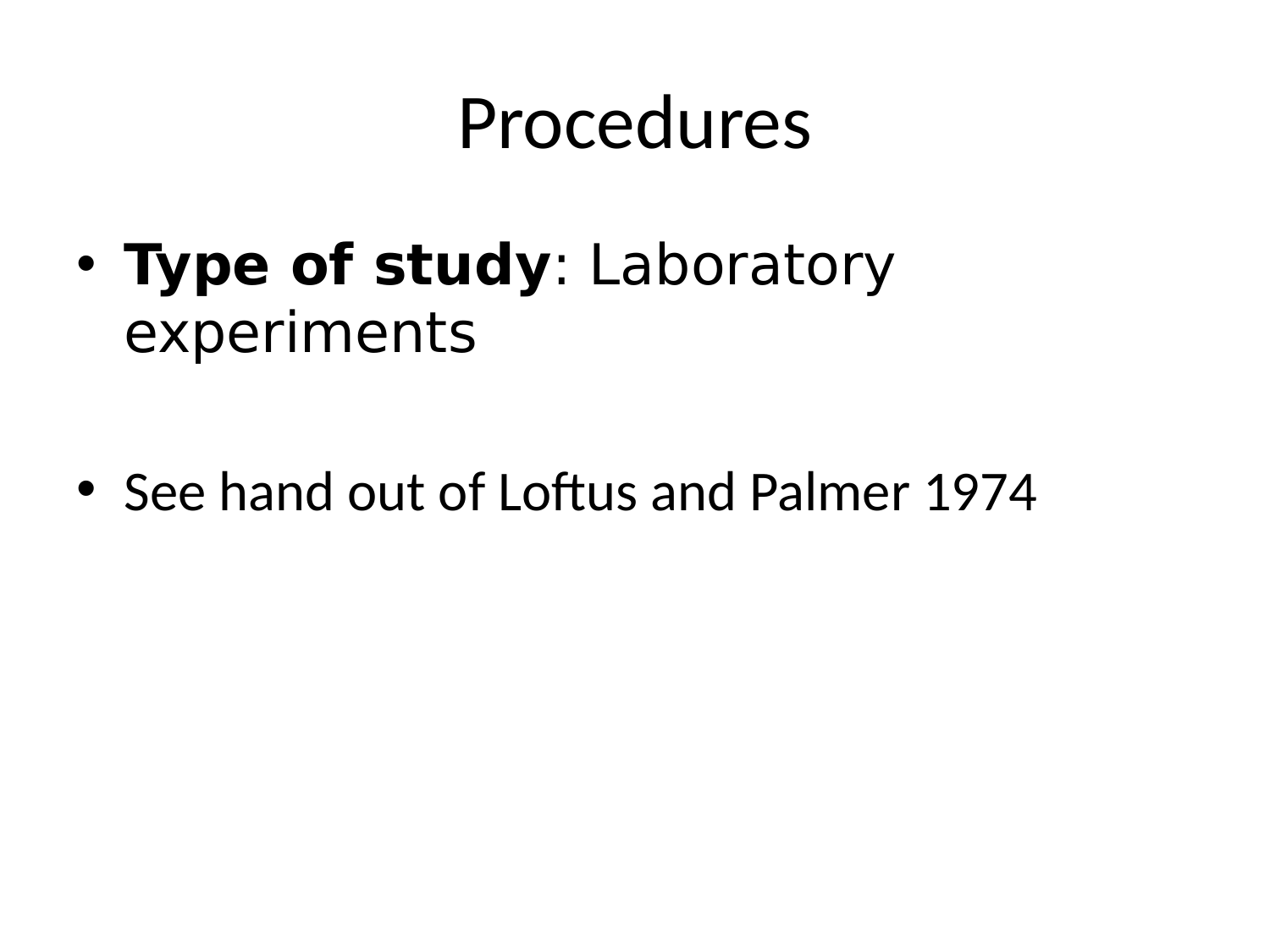

# Procedures
Type of study: Laboratory experiments

See hand out of Loftus and Palmer 1974